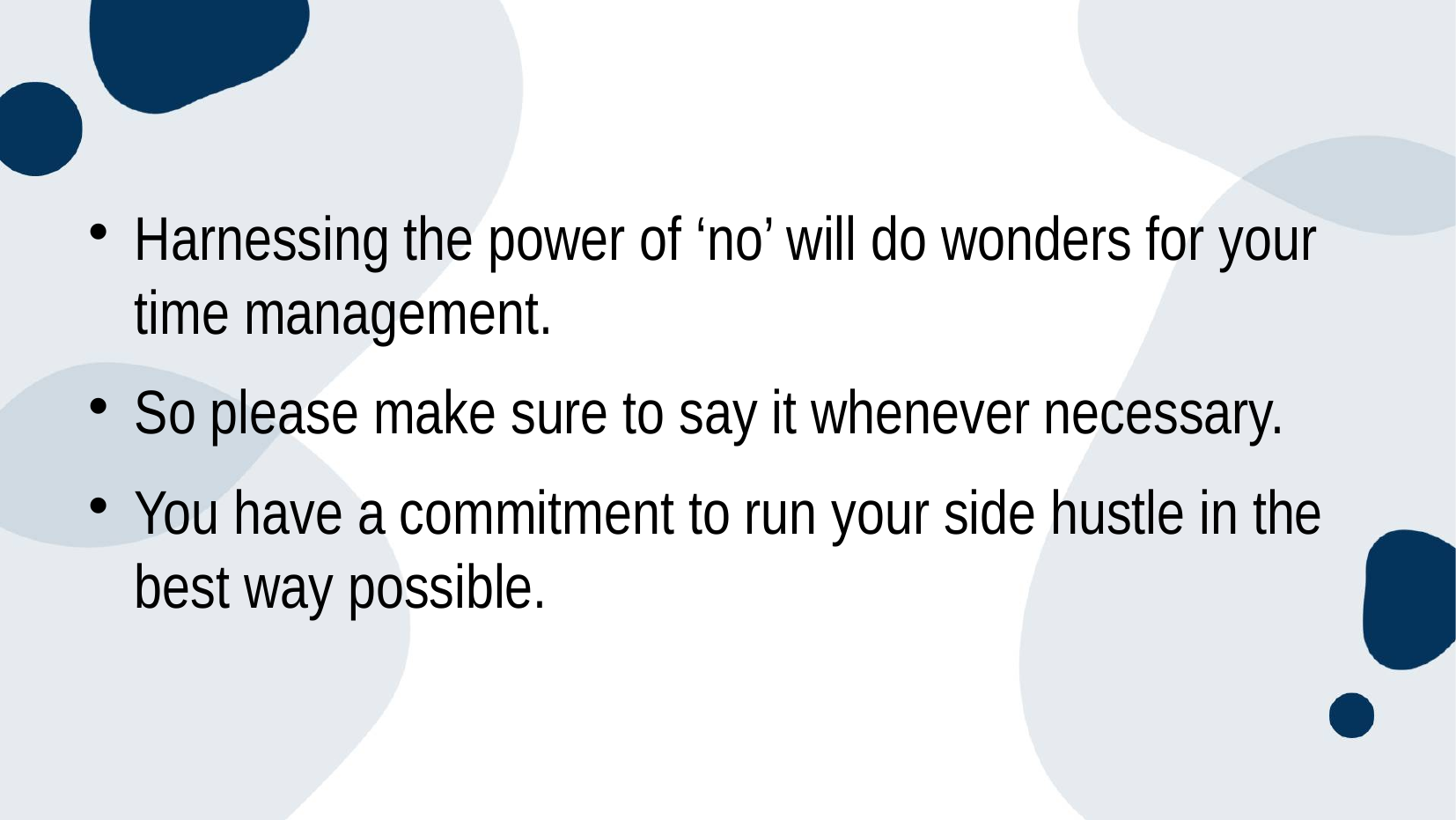

#
Harnessing the power of ‘no’ will do wonders for your time management.
So please make sure to say it whenever necessary.
You have a commitment to run your side hustle in the best way possible.